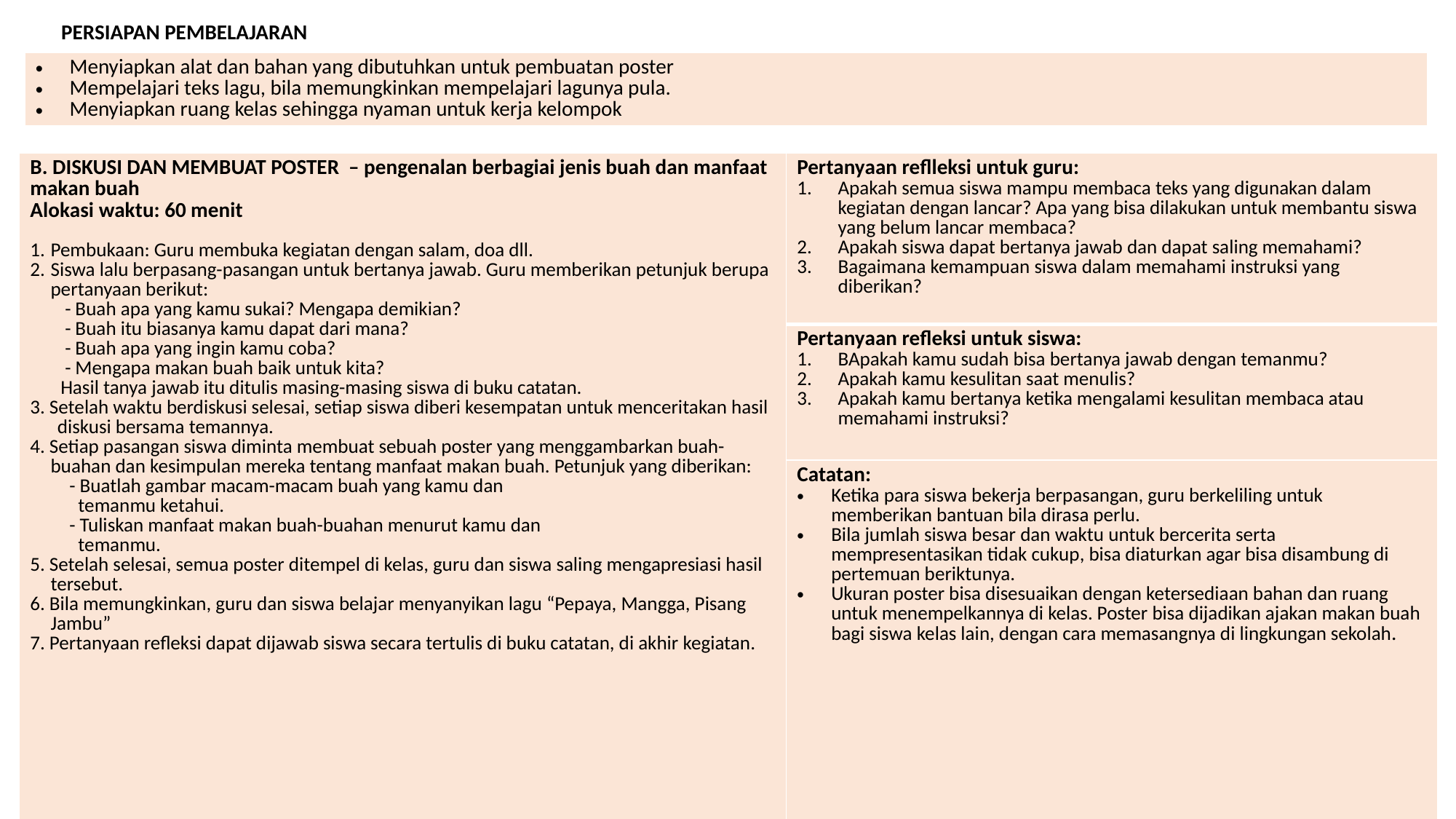

PERSIAPAN PEMBELAJARAN

| Menyiapkan alat dan bahan yang dibutuhkan untuk pembuatan poster Mempelajari teks lagu, bila memungkinkan mempelajari lagunya pula. Menyiapkan ruang kelas sehingga nyaman untuk kerja kelompok |
| --- |
| B. DISKUSI DAN MEMBUAT POSTER – pengenalan berbagiai jenis buah dan manfaat makan buah Alokasi waktu: 60 menit Pembukaan: Guru membuka kegiatan dengan salam, doa dll. Siswa lalu berpasang-pasangan untuk bertanya jawab. Guru memberikan petunjuk berupa pertanyaan berikut: - Buah apa yang kamu sukai? Mengapa demikian? - Buah itu biasanya kamu dapat dari mana? - Buah apa yang ingin kamu coba? - Mengapa makan buah baik untuk kita? Hasil tanya jawab itu ditulis masing-masing siswa di buku catatan. 3. Setelah waktu berdiskusi selesai, setiap siswa diberi kesempatan untuk menceritakan hasil diskusi bersama temannya. 4. Setiap pasangan siswa diminta membuat sebuah poster yang menggambarkan buah-buahan dan kesimpulan mereka tentang manfaat makan buah. Petunjuk yang diberikan: - Buatlah gambar macam-macam buah yang kamu dan temanmu ketahui. - Tuliskan manfaat makan buah-buahan menurut kamu dan temanmu. 5. Setelah selesai, semua poster ditempel di kelas, guru dan siswa saling mengapresiasi hasil tersebut. 6. Bila memungkinkan, guru dan siswa belajar menyanyikan lagu “Pepaya, Mangga, Pisang Jambu” 7. Pertanyaan refleksi dapat dijawab siswa secara tertulis di buku catatan, di akhir kegiatan. | Pertanyaan reflleksi untuk guru: Apakah semua siswa mampu membaca teks yang digunakan dalam kegiatan dengan lancar? Apa yang bisa dilakukan untuk membantu siswa yang belum lancar membaca? Apakah siswa dapat bertanya jawab dan dapat saling memahami? Bagaimana kemampuan siswa dalam memahami instruksi yang diberikan? |
| --- | --- |
|  | Pertanyaan refleksi untuk siswa: BApakah kamu sudah bisa bertanya jawab dengan temanmu? Apakah kamu kesulitan saat menulis? Apakah kamu bertanya ketika mengalami kesulitan membaca atau memahami instruksi? |
|  | Catatan: Ketika para siswa bekerja berpasangan, guru berkeliling untuk memberikan bantuan bila dirasa perlu. Bila jumlah siswa besar dan waktu untuk bercerita serta mempresentasikan tidak cukup, bisa diaturkan agar bisa disambung di pertemuan beriktunya. Ukuran poster bisa disesuaikan dengan ketersediaan bahan dan ruang untuk menempelkannya di kelas. Poster bisa dijadikan ajakan makan buah bagi siswa kelas lain, dengan cara memasangnya di lingkungan sekolah. |